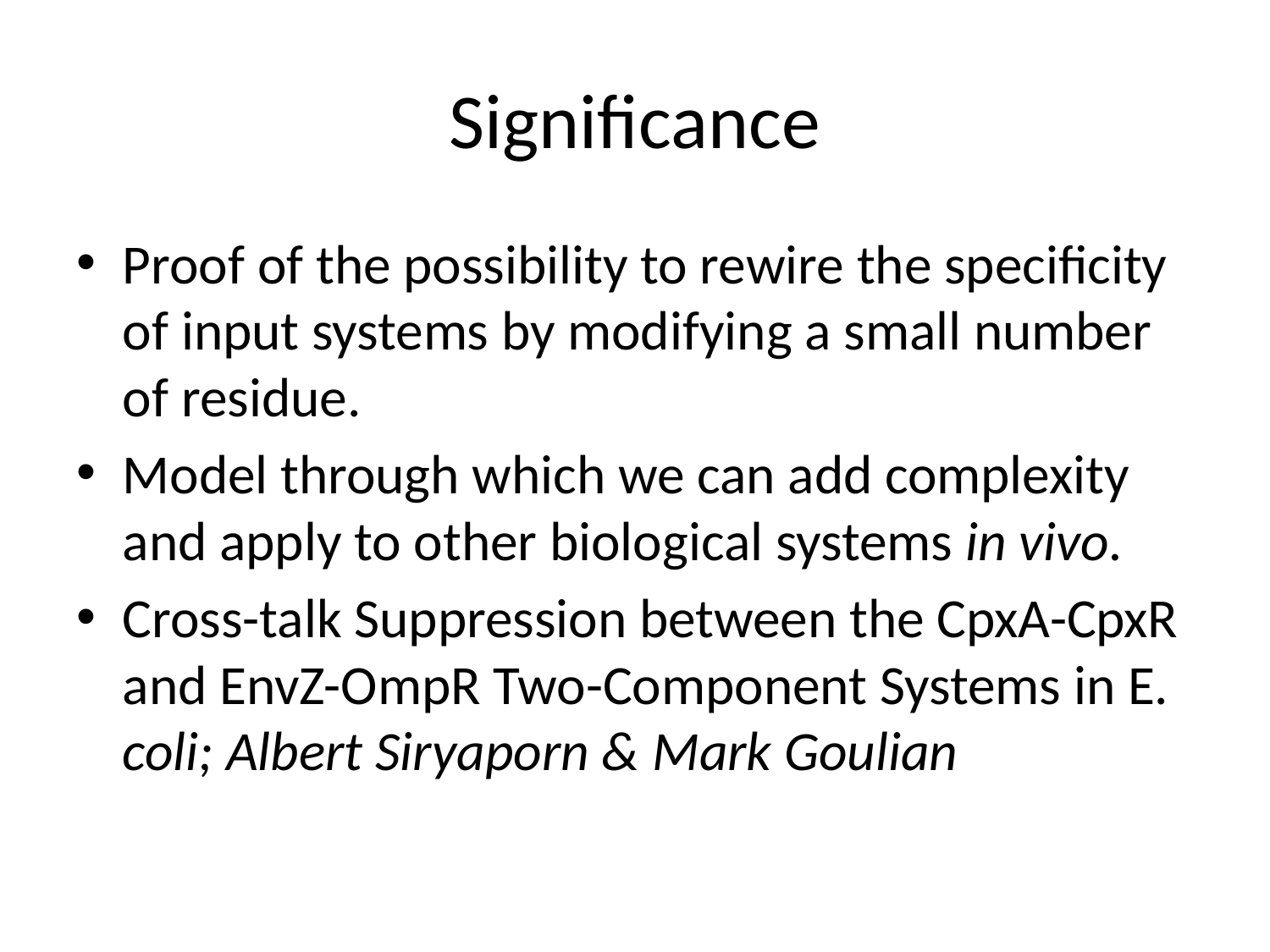

# Significance
Proof of the possibility to rewire the specificity of input systems by modifying a small number of residue.
Model through which we can add complexity and apply to other biological systems in vivo.
Cross-talk Suppression between the CpxA-CpxR and EnvZ-OmpR Two-Component Systems in E. coli; Albert Siryaporn & Mark Goulian